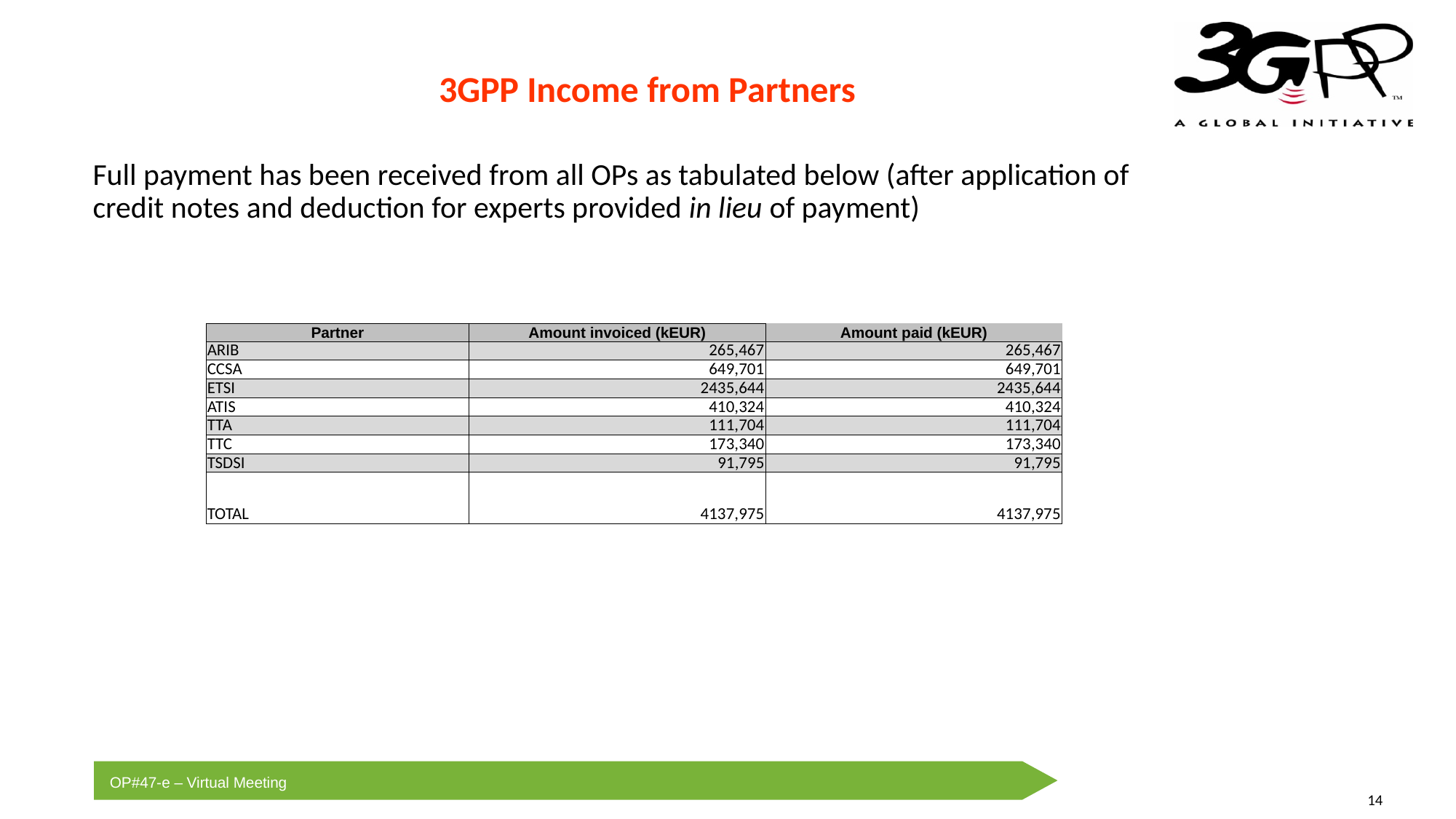

3GPP Income from Partners

Full payment has been received from all OPs as tabulated below (after application of credit notes and deduction for experts provided in lieu of payment)

| Partner | Amount invoiced (kEUR) | Amount paid (kEUR) |
| --- | --- | --- |
| ARIB | 265,467 | 265,467 |
| CCSA | 649,701 | 649,701 |
| ETSI | 2435,644 | 2435,644 |
| ATIS | 410,324 | 410,324 |
| TTA | 111,704 | 111,704 |
| TTC | 173,340 | 173,340 |
| TSDSI | 91,795 | 91,795 |
| TOTAL | 4137,975 | 4137,975 |